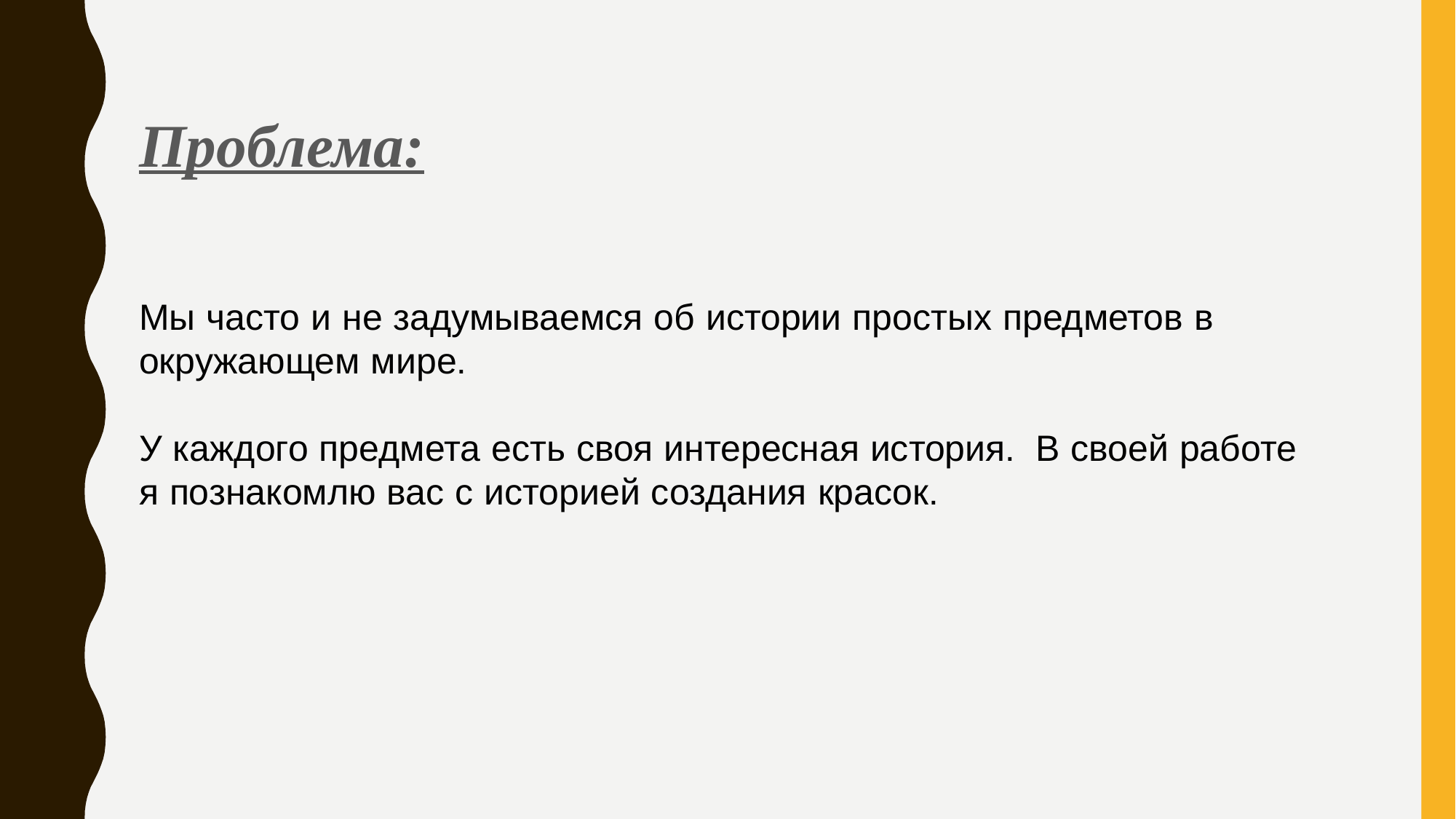

Проблема:
Мы часто и не задумываемся об истории простых предметов в окружающем мире.

У каждого предмета есть своя интересная история.  В своей работе я познакомлю вас с историей создания красок.